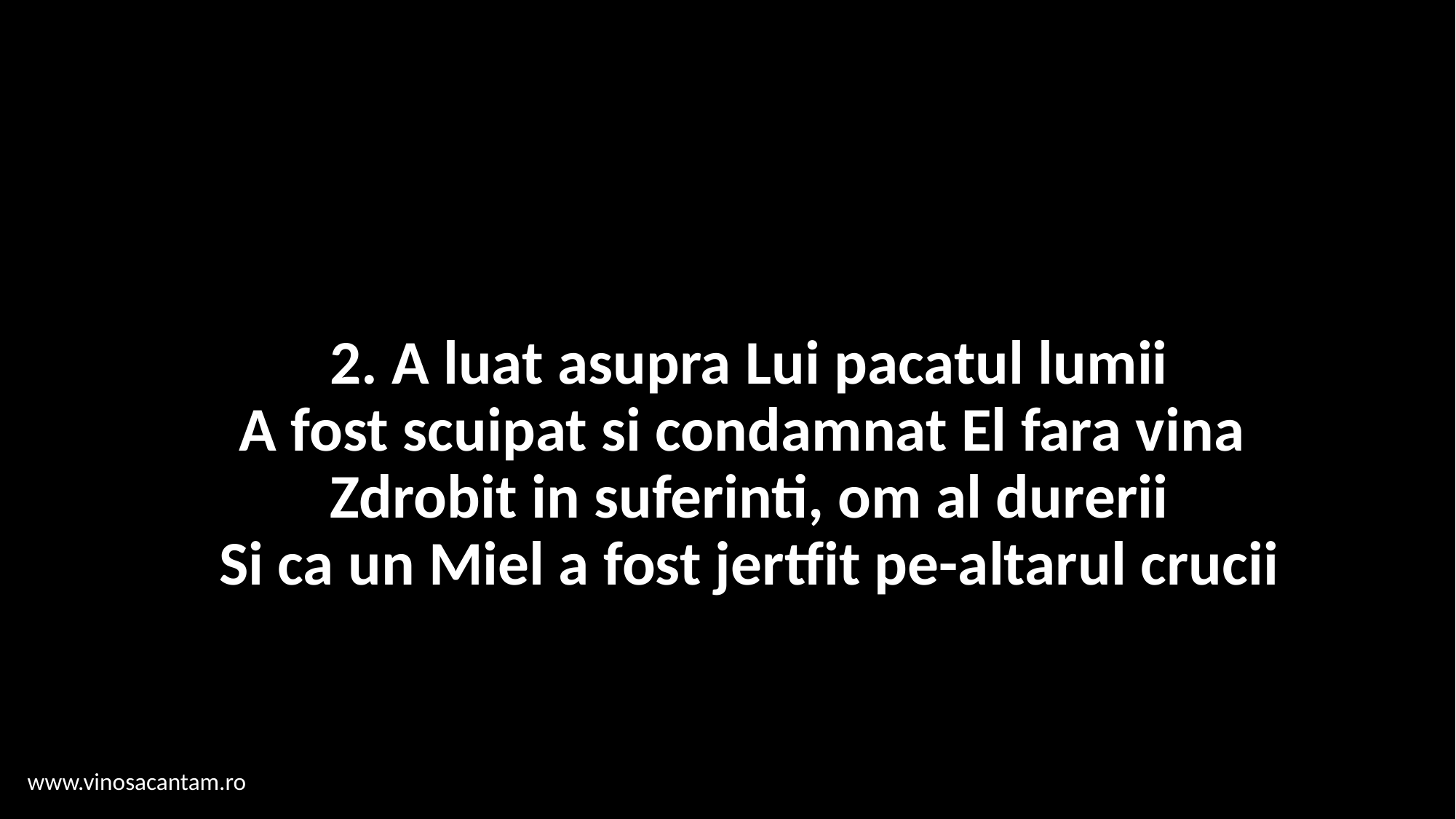

# 2. A luat asupra Lui pacatul lumii A fost scuipat si condamnat El fara vina Zdrobit in suferinti, om al durerii Si ca un Miel a fost jertfit pe-altarul crucii
www.vinosacantam.ro